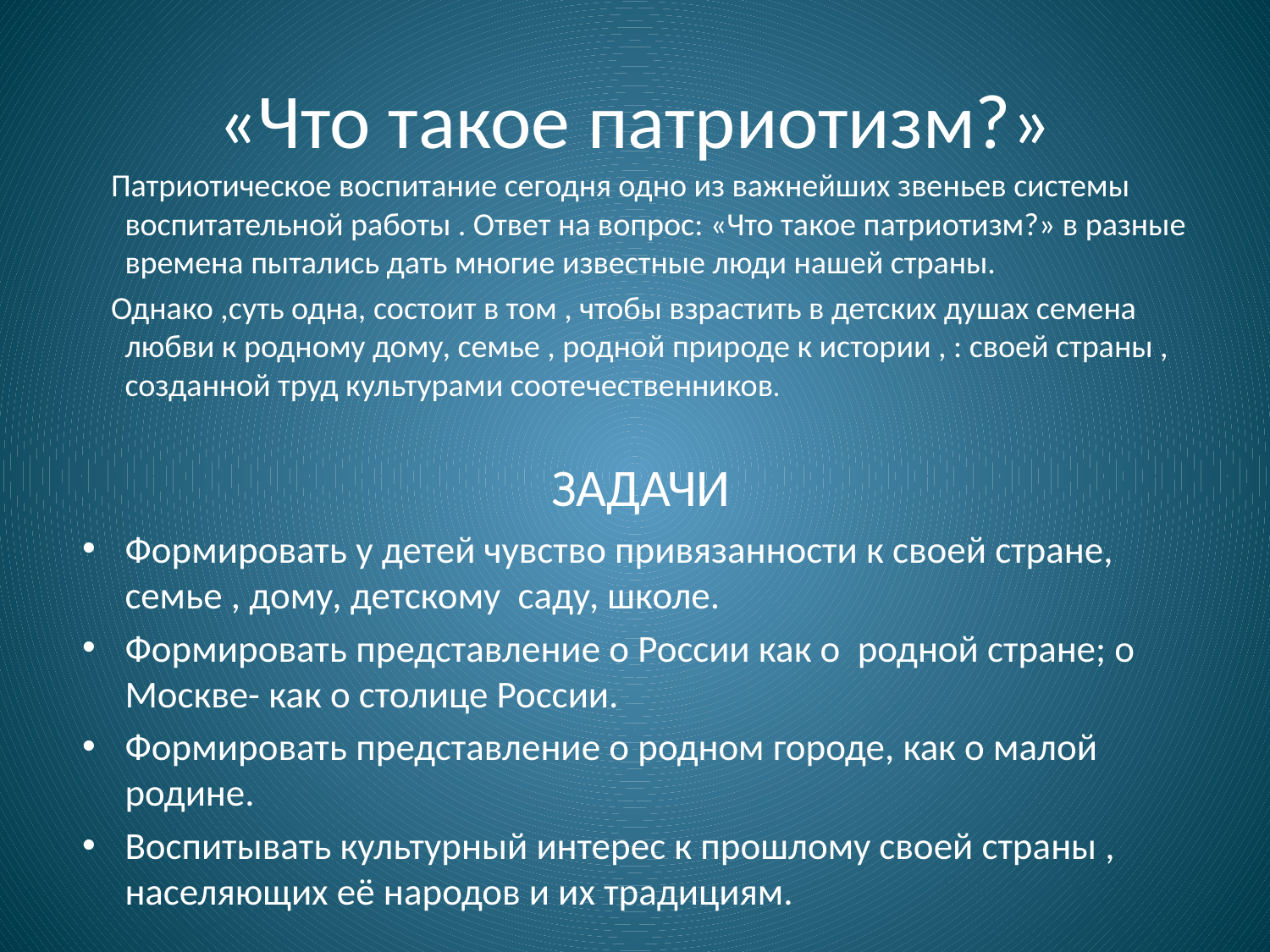

# «Что такое патриотизм?»
    Патриотическое воспитание сегодня одно из важнейших звеньев системы воспитательной работы . Ответ на вопрос: «Что такое патриотизм?» в разные времена пытались дать многие известные люди нашей страны.
    Однако ,суть одна, состоит в том , чтобы взрастить в детских душах семена любви к родному дому, семье , родной природе к истории , : своей страны , созданной труд культурами соотечественников.

ЗАДАЧИ
Формировать у детей чувство привязанности к своей стране, семье , дому, детскому  саду, школе.
Формировать представление о России как о  родной стране; о Москве- как о столице России.
Формировать представление о родном городе, как о малой родине.
Воспитывать культурный интерес к прошлому своей страны , населяющих её народов и их традициям.